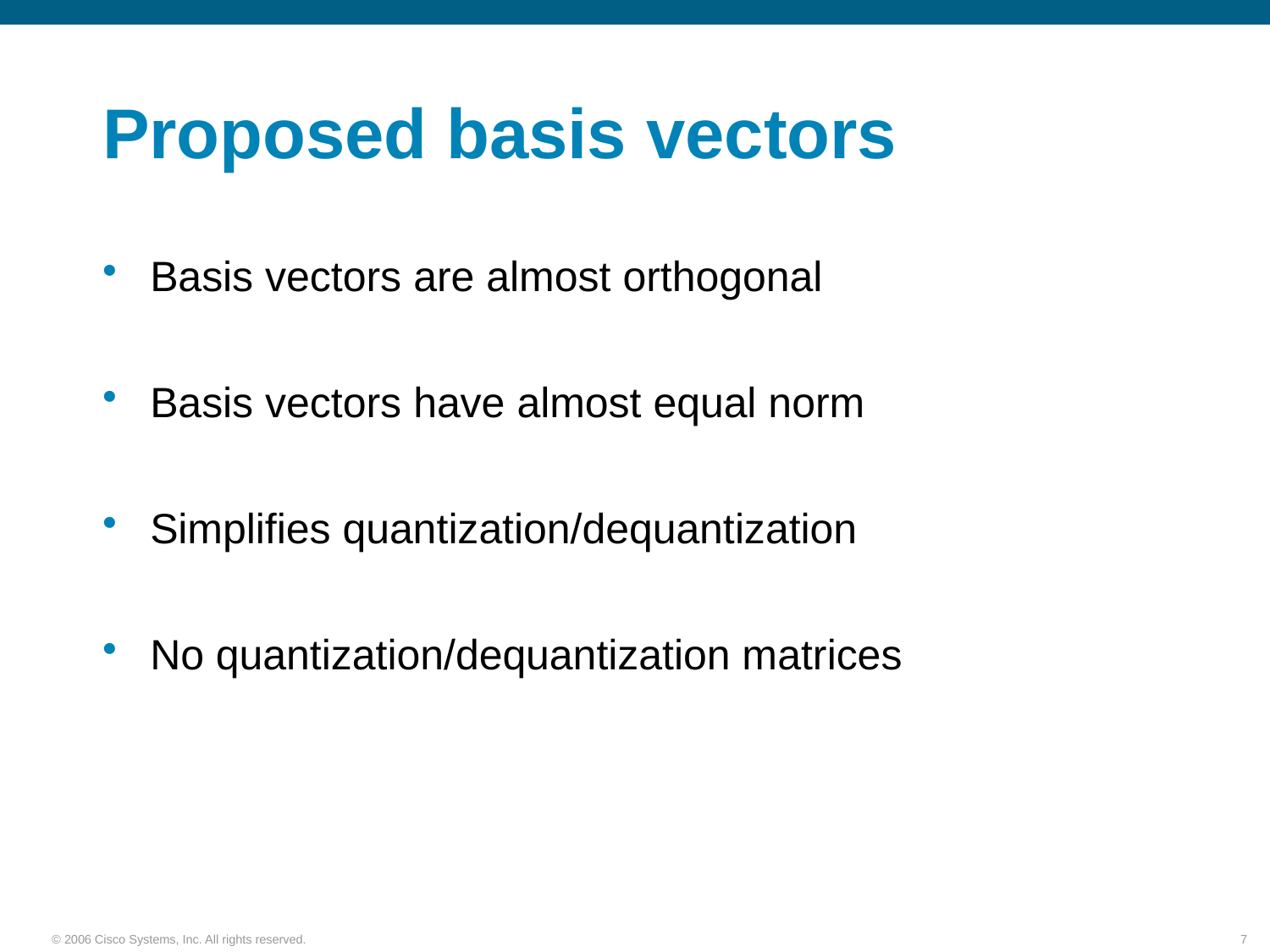

# Proposed basis vectors
Basis vectors are almost orthogonal

Basis vectors have almost equal norm

Simplifies quantization/dequantization

No quantization/dequantization matrices